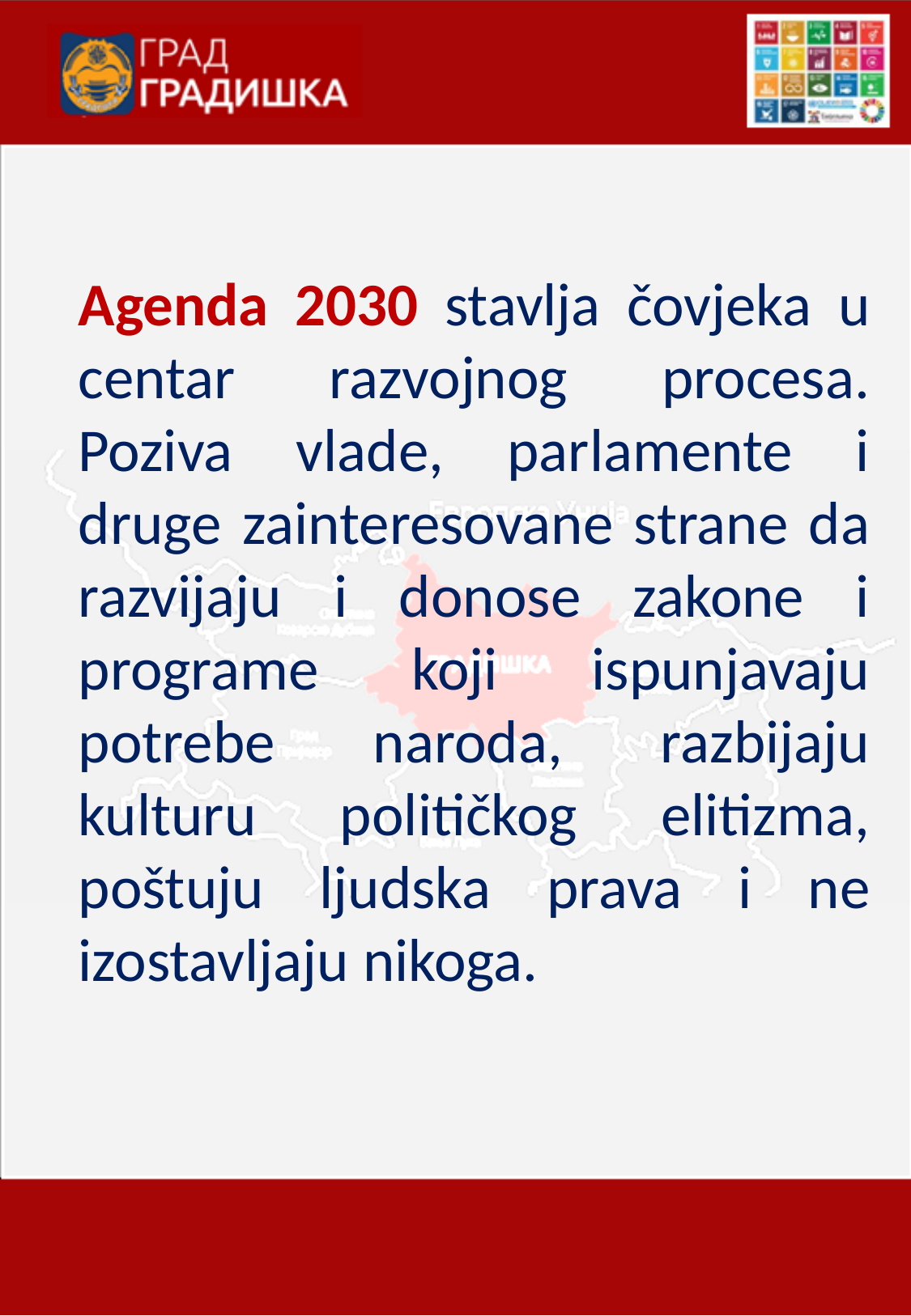

Agenda 2030 stavlja čovjeka u centar razvojnog procesa. Poziva vlade, parlamente i druge zainteresovane strane da razvijaju i donose zakone i programe koji ispunjavaju potrebe naroda, razbijaju kulturu političkog elitizma, poštuju ljudska prava i ne izostavljaju nikoga.